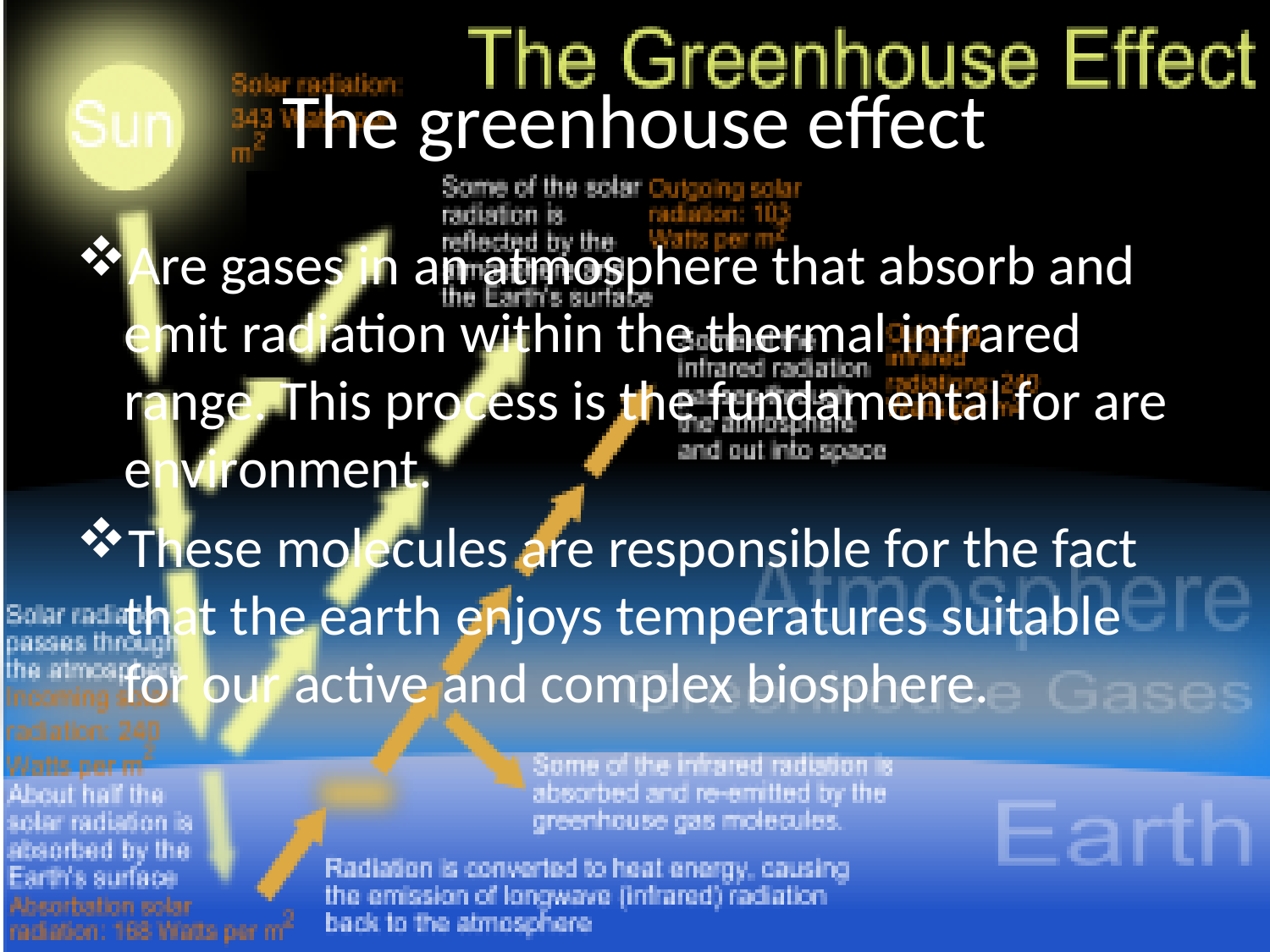

# The greenhouse effect
Are gases in an atmosphere that absorb and emit radiation within the thermal infrared range. This process is the fundamental for are environment.
These molecules are responsible for the fact that the earth enjoys temperatures suitable for our active and complex biosphere.